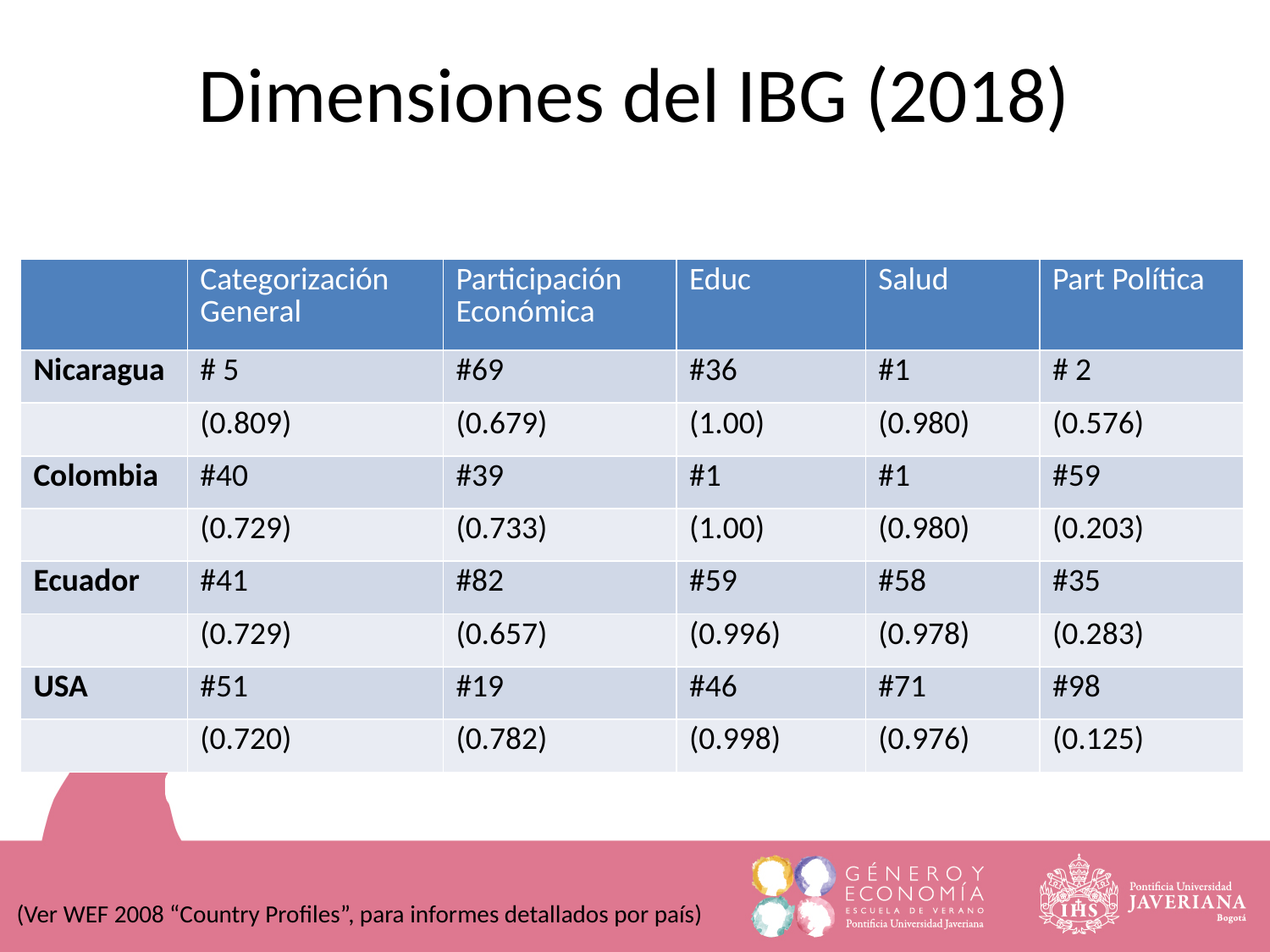

Dimensiones del IBG (2018)
|  | Categorización General | Participación Económica | Educ | Salud | Part Política |
| --- | --- | --- | --- | --- | --- |
| Nicaragua | # 5 | #69 | #36 | #1 | # 2 |
|  | (0.809) | (0.679) | (1.00) | (0.980) | (0.576) |
| Colombia | #40 | #39 | #1 | #1 | #59 |
|  | (0.729) | (0.733) | (1.00) | (0.980) | (0.203) |
| Ecuador | #41 | #82 | #59 | #58 | #35 |
|  | (0.729) | (0.657) | (0.996) | (0.978) | (0.283) |
| USA | #51 | #19 | #46 | #71 | #98 |
|  | (0.720) | (0.782) | (0.998) | (0.976) | (0.125) |

(Ver WEF 2008 “Country Profiles”, para informes detallados por país)